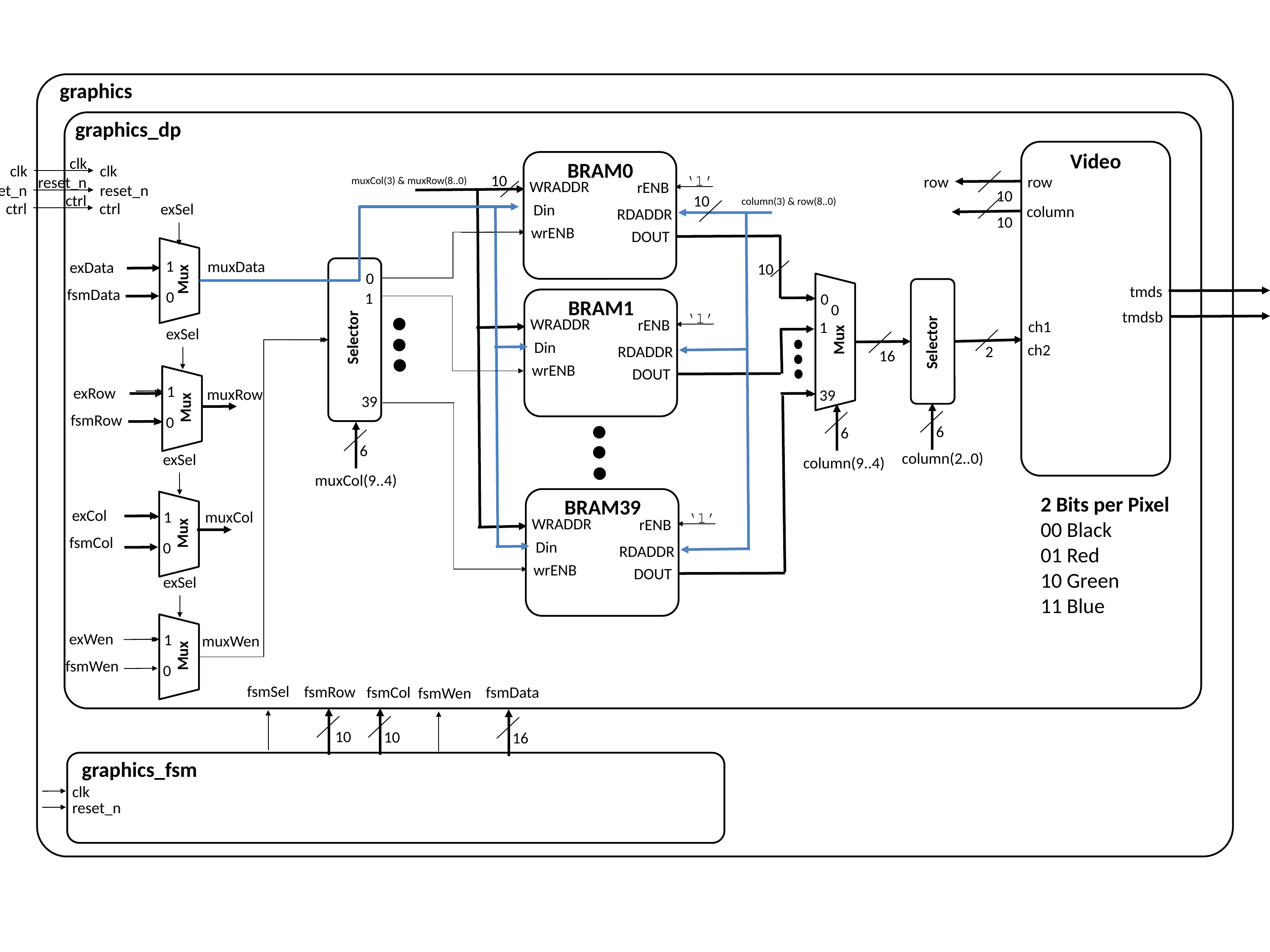

graphics

graphics_dp

Video
clk

BRAM0
clk
clk
‘1’
10
row
row
reset_n
muxCol(3) & muxRow(8..0)
WRADDR
 rENB
reset_n
reset_n
10
ctrl
10
column(3) & row(8..0)
ctrl
ctrl
exSel
Din
column
 RDADDR
10
wrENB
DOUT
1
muxData
exData
10

0
Mux
tmds
fsmData
0
1
0

BRAM1
0
tmdsb
‘1’
WRADDR
 rENB

ch1
1

exSel

Selector
Mux
Selector
Din
ch2
 RDADDR
2

16
wrENB

DOUT
1
exRow
muxRow
39
39

Mux
fsmRow
0
6
6

6
column(2..0)
exSel

column(9..4)
muxCol(9..4)

2 Bits per Pixel
00 Black
01 Red
10 Green
11 Blue

BRAM39
exCol
muxCol
1
‘1’
WRADDR
 rENB

Mux
fsmCol
Din
0
 RDADDR
wrENB
DOUT
exSel
exWen
1
muxWen

Mux
fsmWen
0
fsmSel
fsmRow
fsmData
fsmCol
fsmWen
10
10
16
graphics_fsm

clk
reset_n